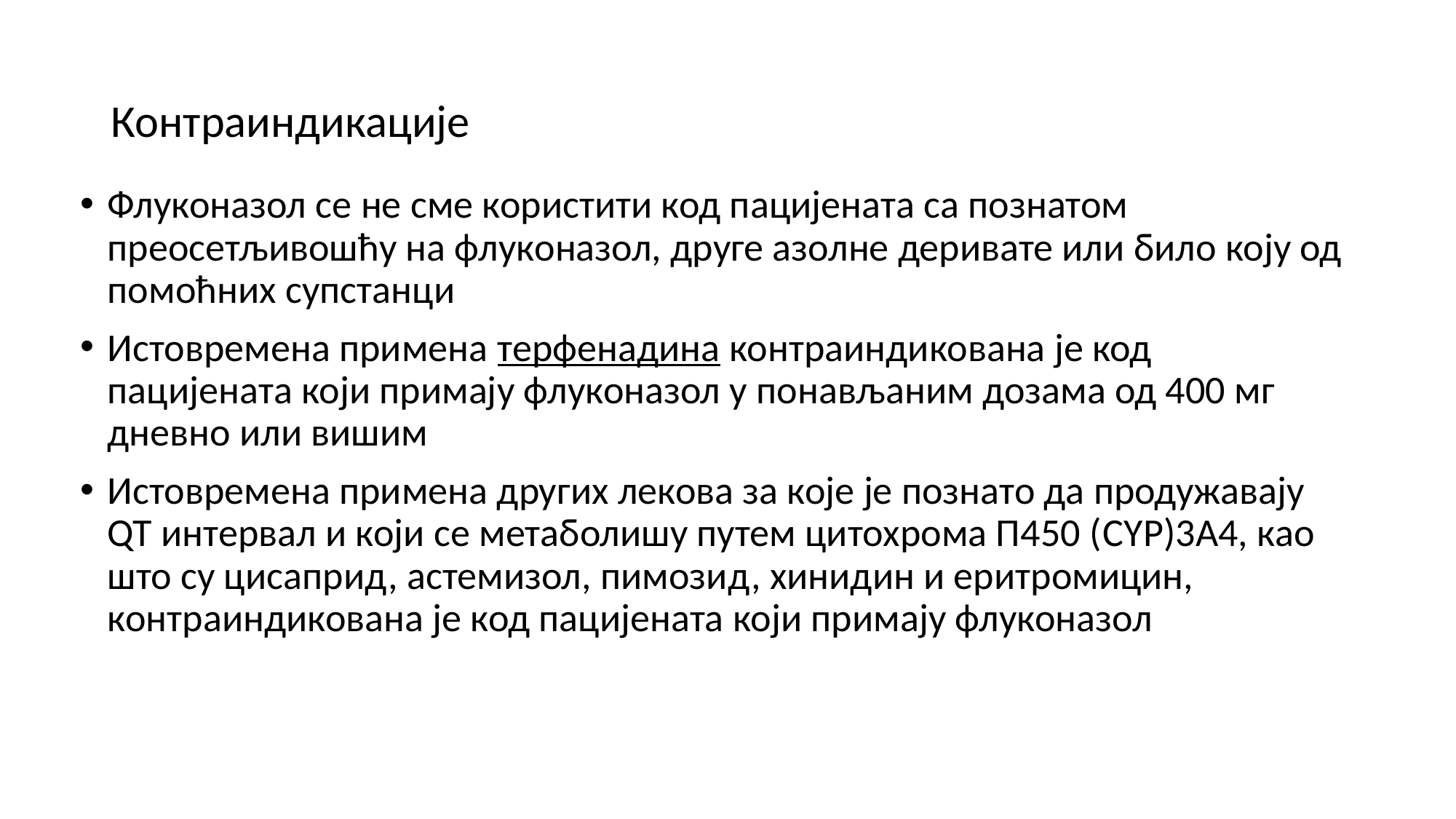

# Контраиндикације
Флуконазол се не сме користити код пацијената са познатом преосетљивошћу на флуконазол, друге азолне деривате или било коју од помоћних супстанци
Истовремена примена терфенадина контраиндикована је код пацијената који примају флуконазол у понављаним дозама од 400 мг дневно или вишим
Истовремена примена других лекова за које је познато да продужавају QT интервал и који се метаболишу путем цитохрома П450 (CYP)3A4, као што су цисаприд, астемизол, пимозид, хинидин и еритромицин, контраиндикована је код пацијената који примају флуконазол